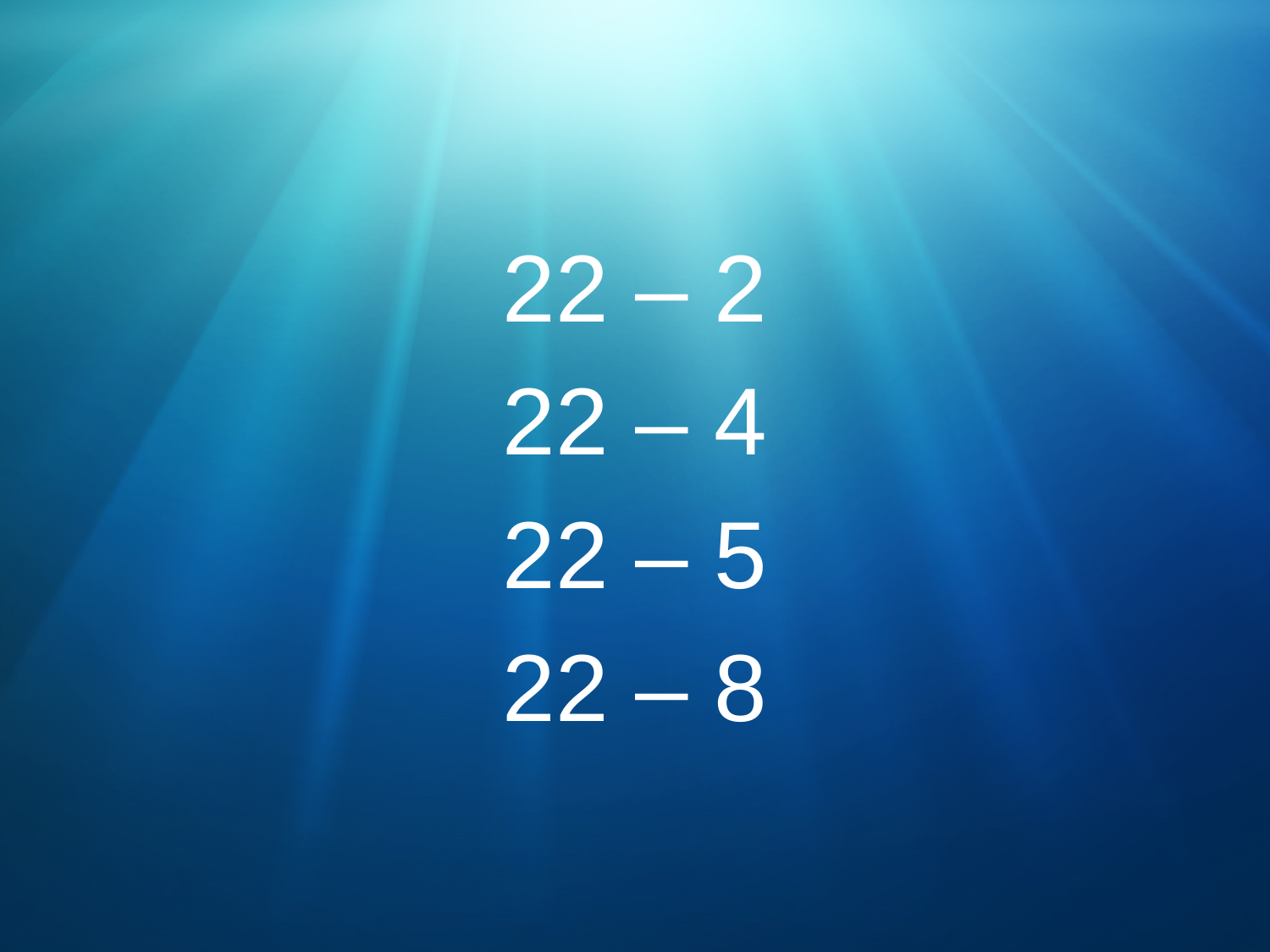

22 – 2
22 – 4
22 – 5
22 – 8